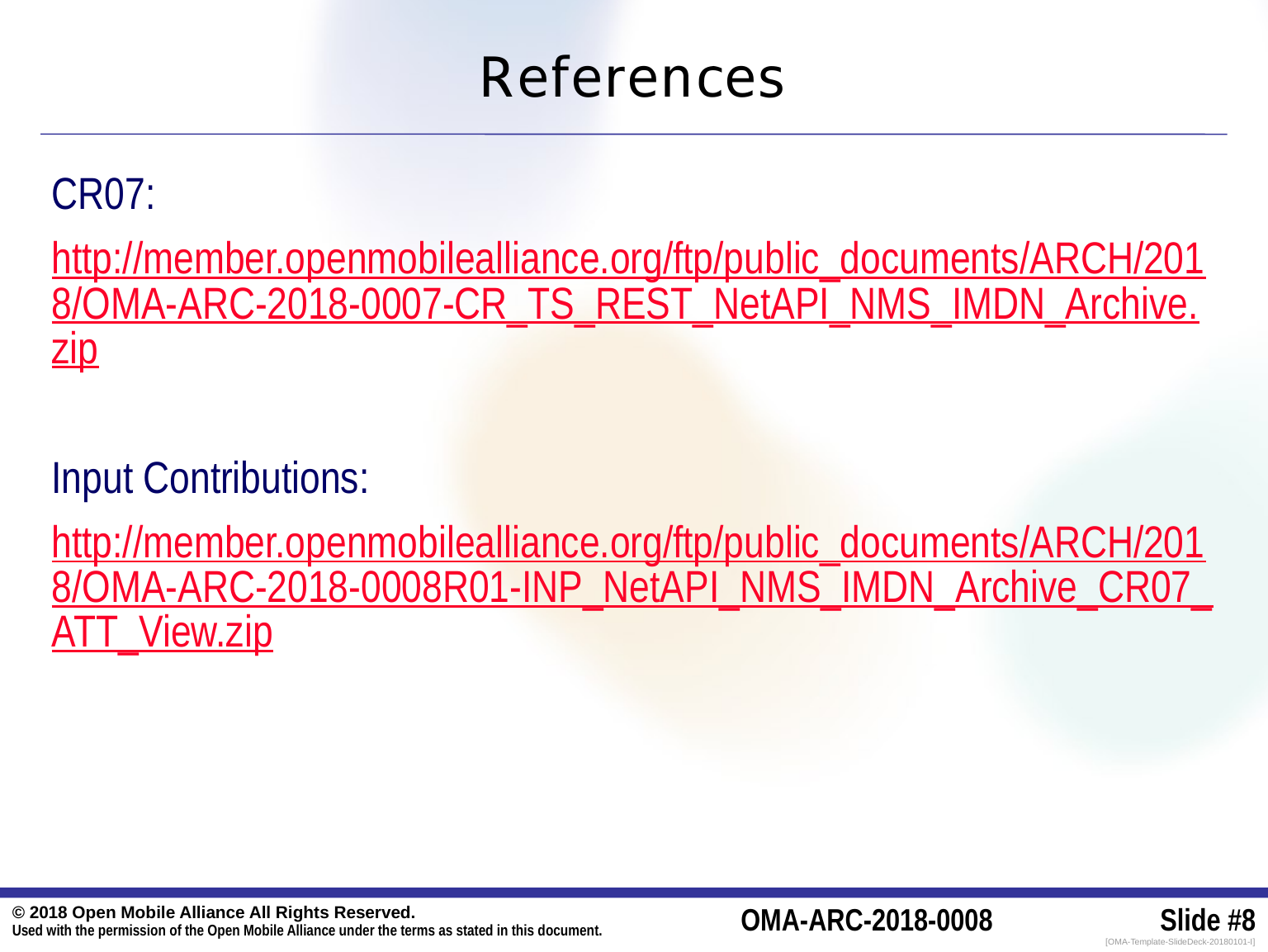

# References
CR07:
http://member.openmobilealliance.org/ftp/public_documents/ARCH/2018/OMA-ARC-2018-0007-CR_TS_REST_NetAPI_NMS_IMDN_Archive.zip

Input Contributions:
http://member.openmobilealliance.org/ftp/public_documents/ARCH/2018/OMA-ARC-2018-0008R01-INP_NetAPI_NMS_IMDN_Archive_CR07_ATT_View.zip